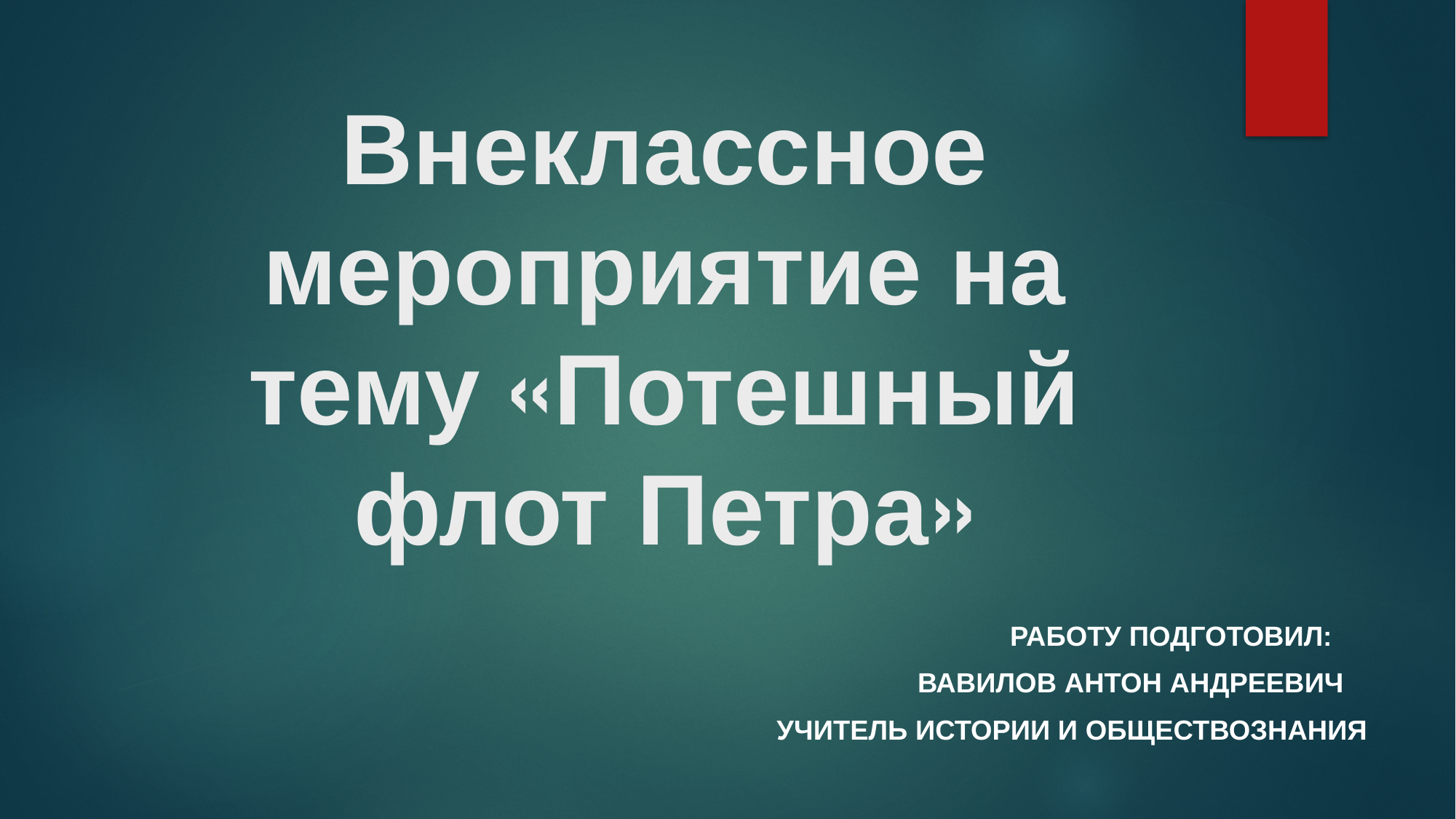

# Внеклассное мероприятие на тему «Потешный флот Петра»
                                                   Работу подготовил:
                                      Вавилов Антон Андреевич
                    Учитель истории и обществознания